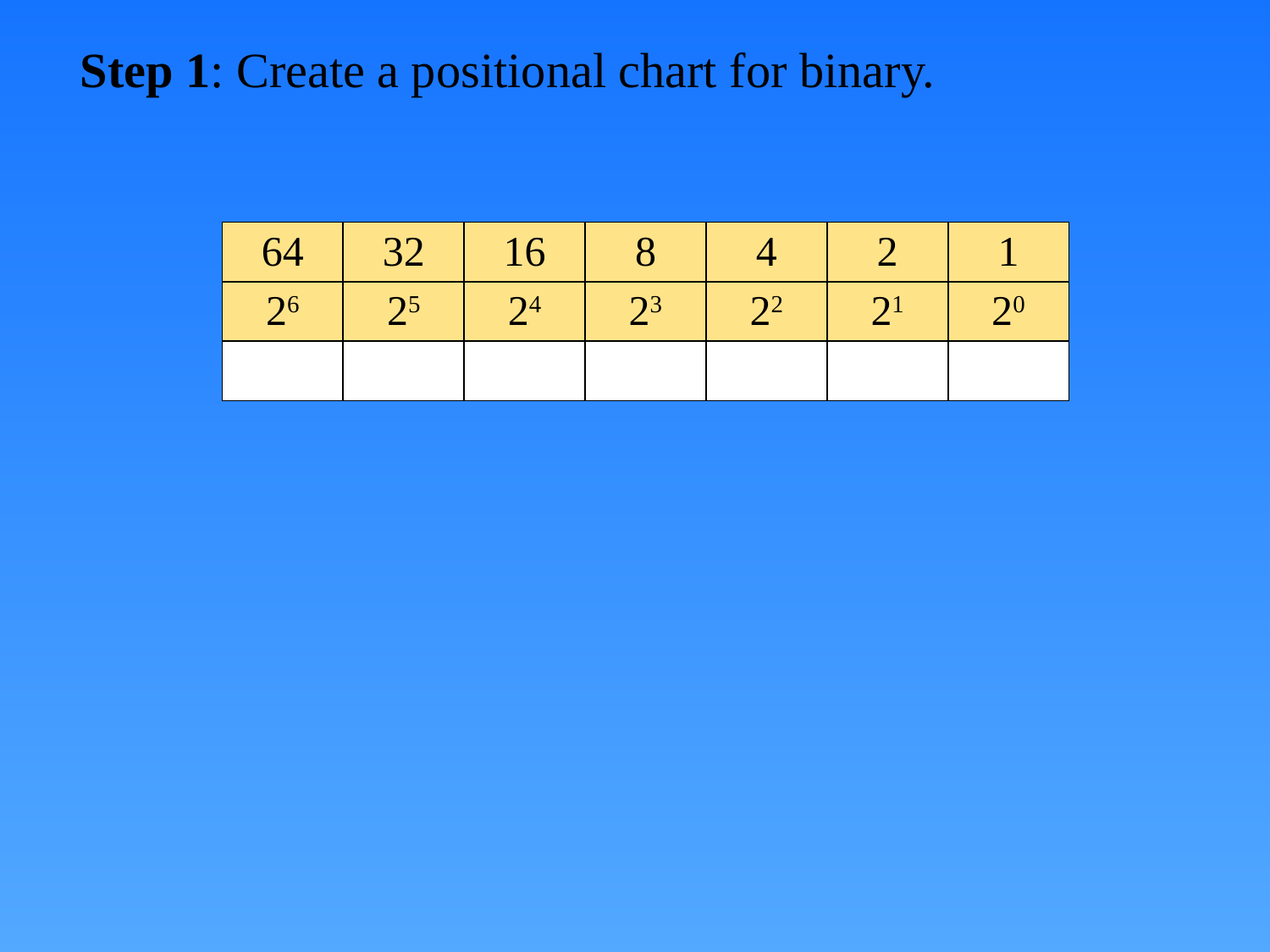

Step 1: Create a positional chart for binary.
| 64 | 32 | 16 | 8 | 4 | 2 | 1 |
| --- | --- | --- | --- | --- | --- | --- |
| 26 | 25 | 24 | 23 | 22 | 21 | 20 |
|  |  |  |  |  |  |  |